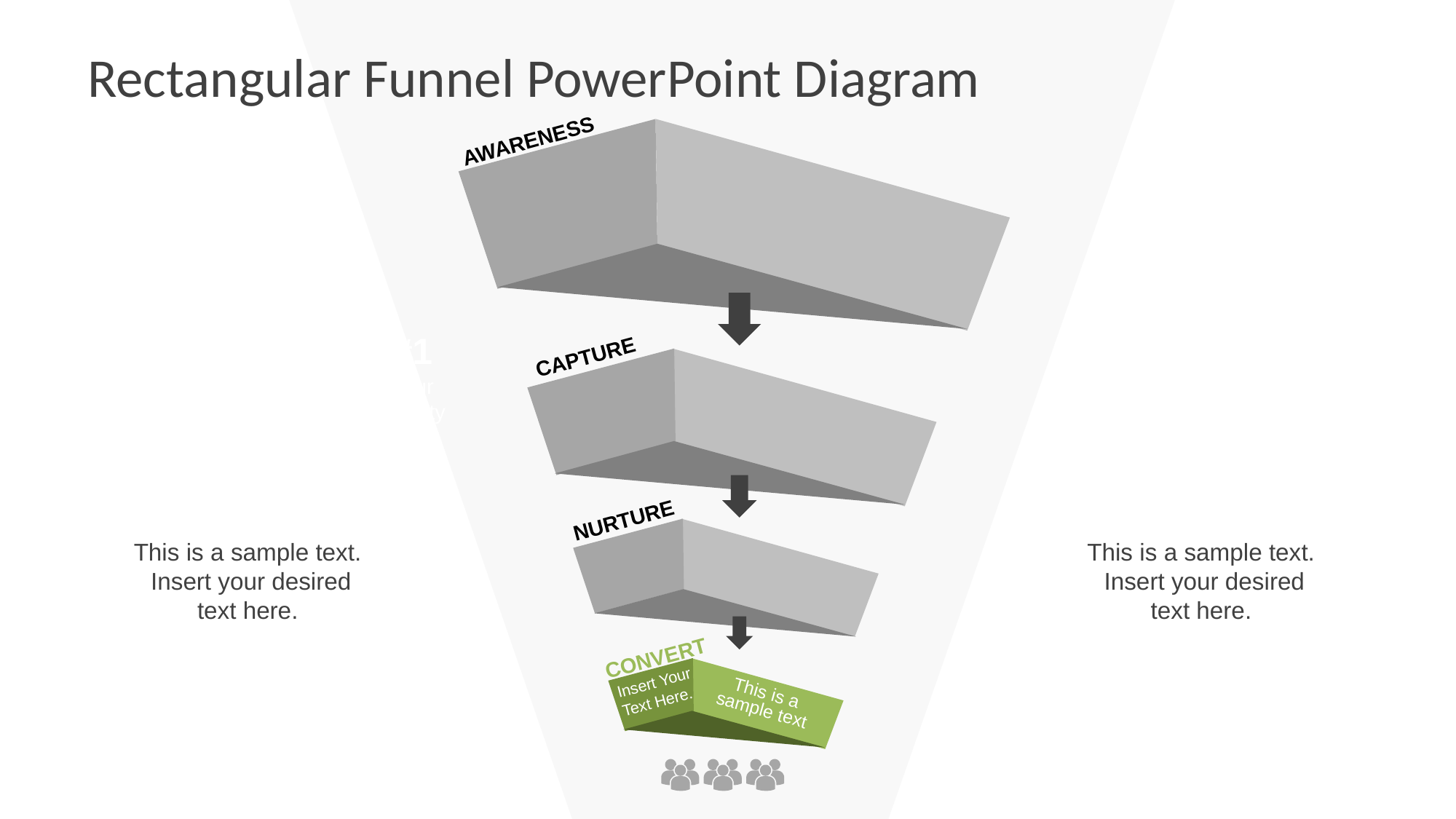

# Rectangular Funnel PowerPoint Diagram

AWARENESS

#1
CAPTURE

Your
Priority

NURTURE

This is a sample text.  Insert your desired text here.
This is a sample text.  Insert your desired text here.

CONVERT

Insert Your Text Here.
This is a sample text